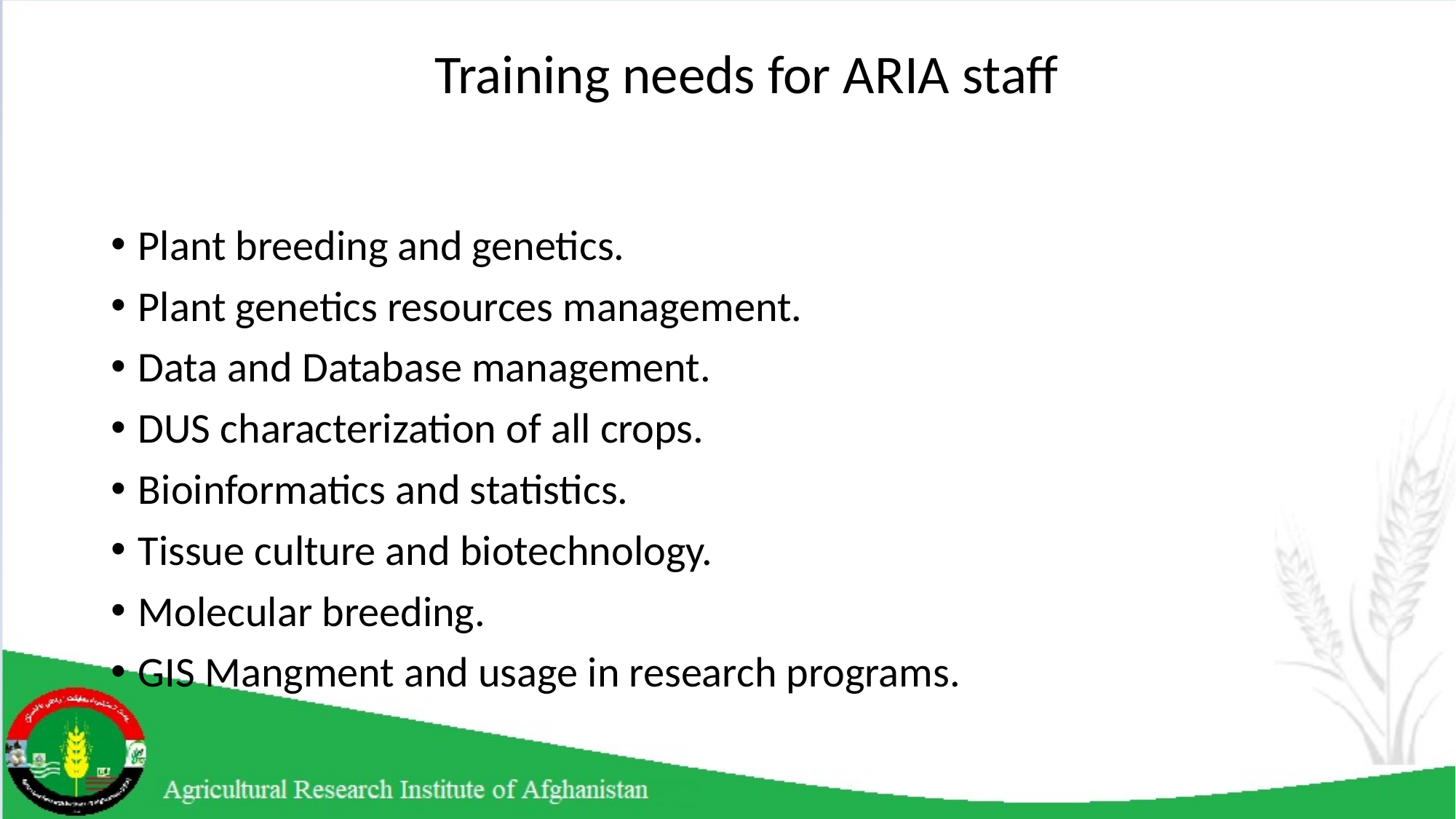

# Training needs for ARIA staff
Plant breeding and genetics.
Plant genetics resources management.
Data and Database management.
DUS characterization of all crops.
Bioinformatics and statistics.
Tissue culture and biotechnology.
Molecular breeding.
GIS Mangment and usage in research programs.